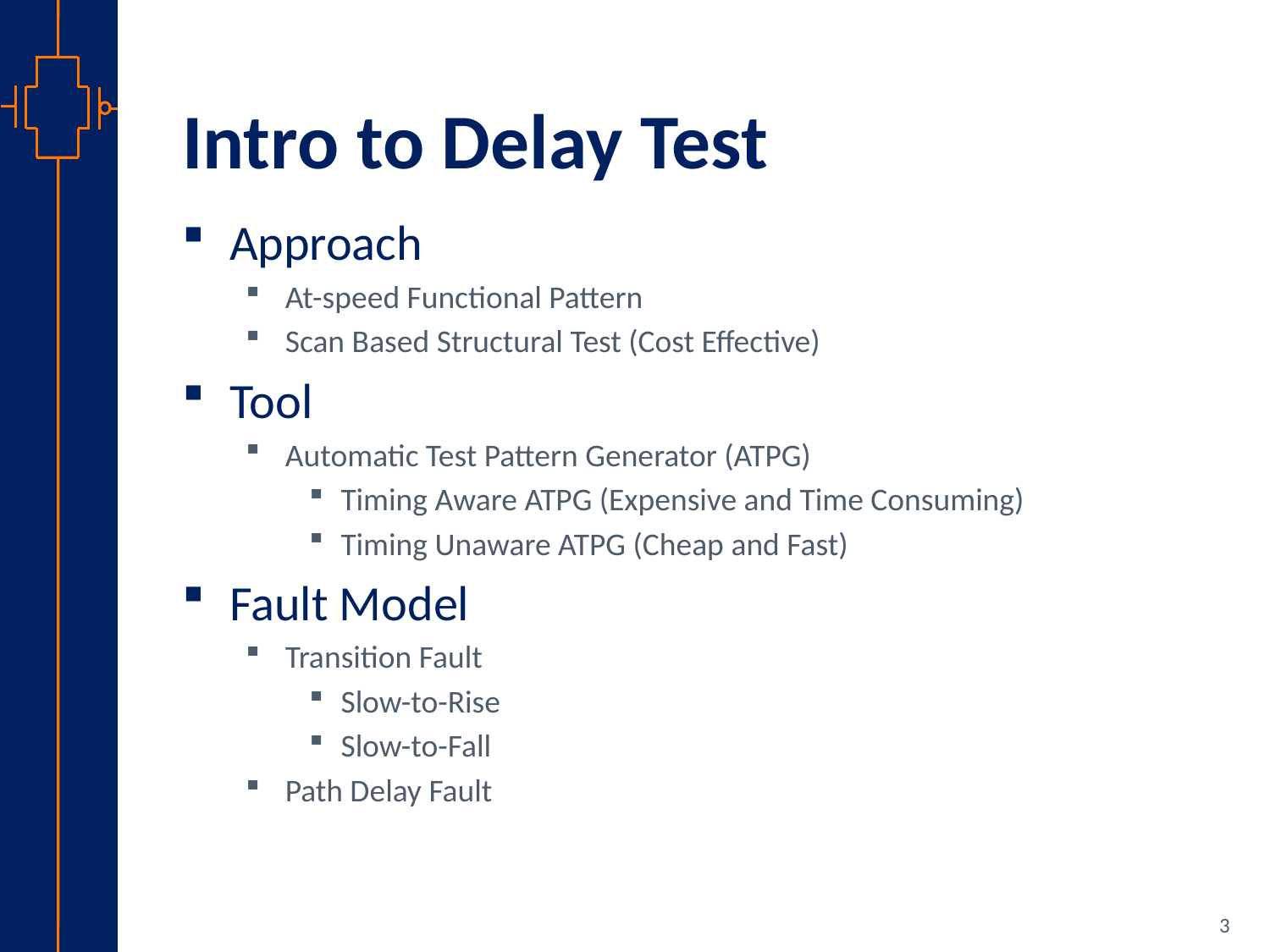

# Intro to Delay Test
Approach
At-speed Functional Pattern
Scan Based Structural Test (Cost Effective)
Tool
Automatic Test Pattern Generator (ATPG)
Timing Aware ATPG (Expensive and Time Consuming)
Timing Unaware ATPG (Cheap and Fast)
Fault Model
Transition Fault
Slow-to-Rise
Slow-to-Fall
Path Delay Fault
3